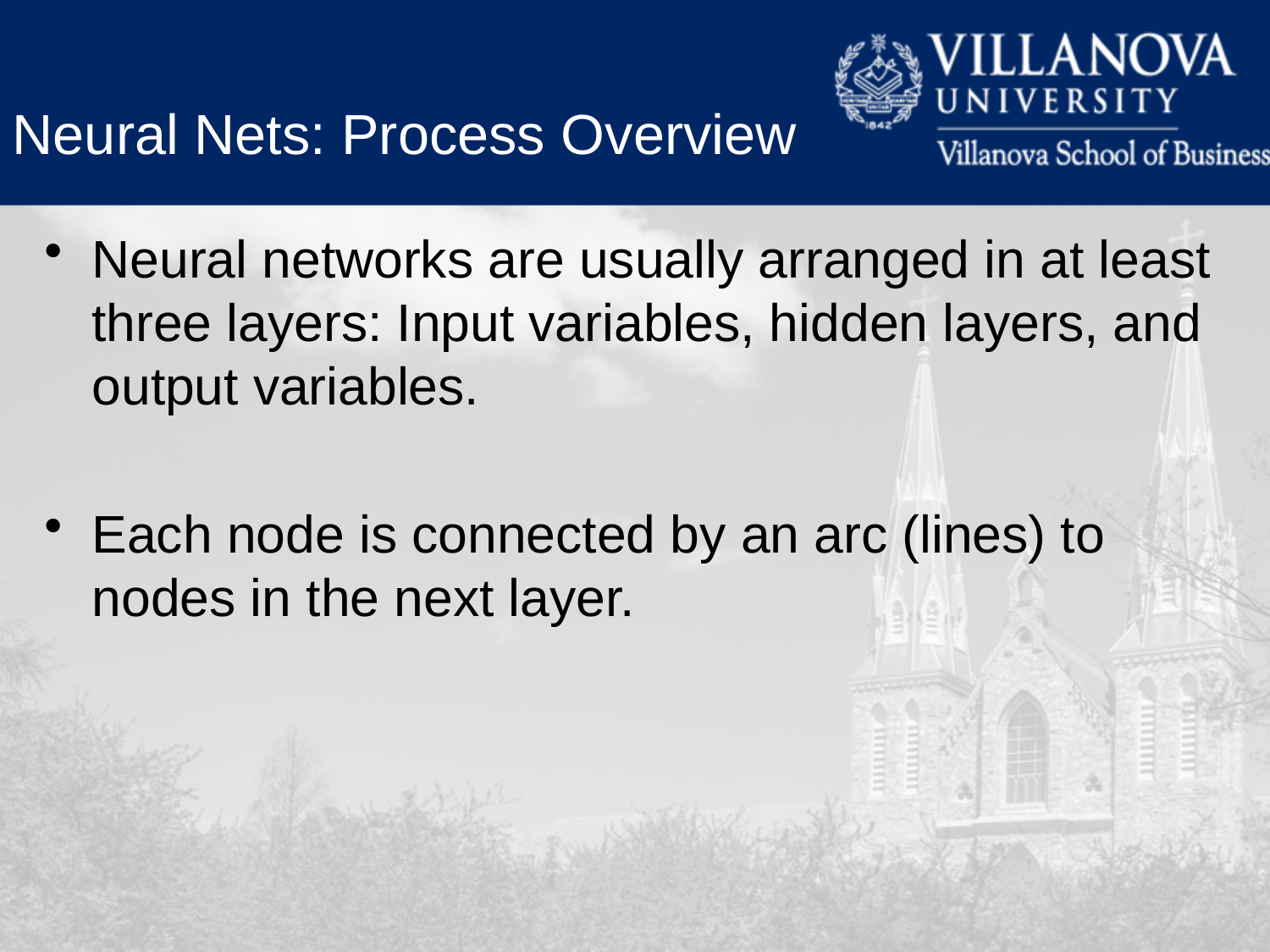

Neural Nets: Process Overview
Neural networks are usually arranged in at least three layers: Input variables, hidden layers, and output variables.

Each node is connected by an arc (lines) to nodes in the next layer.